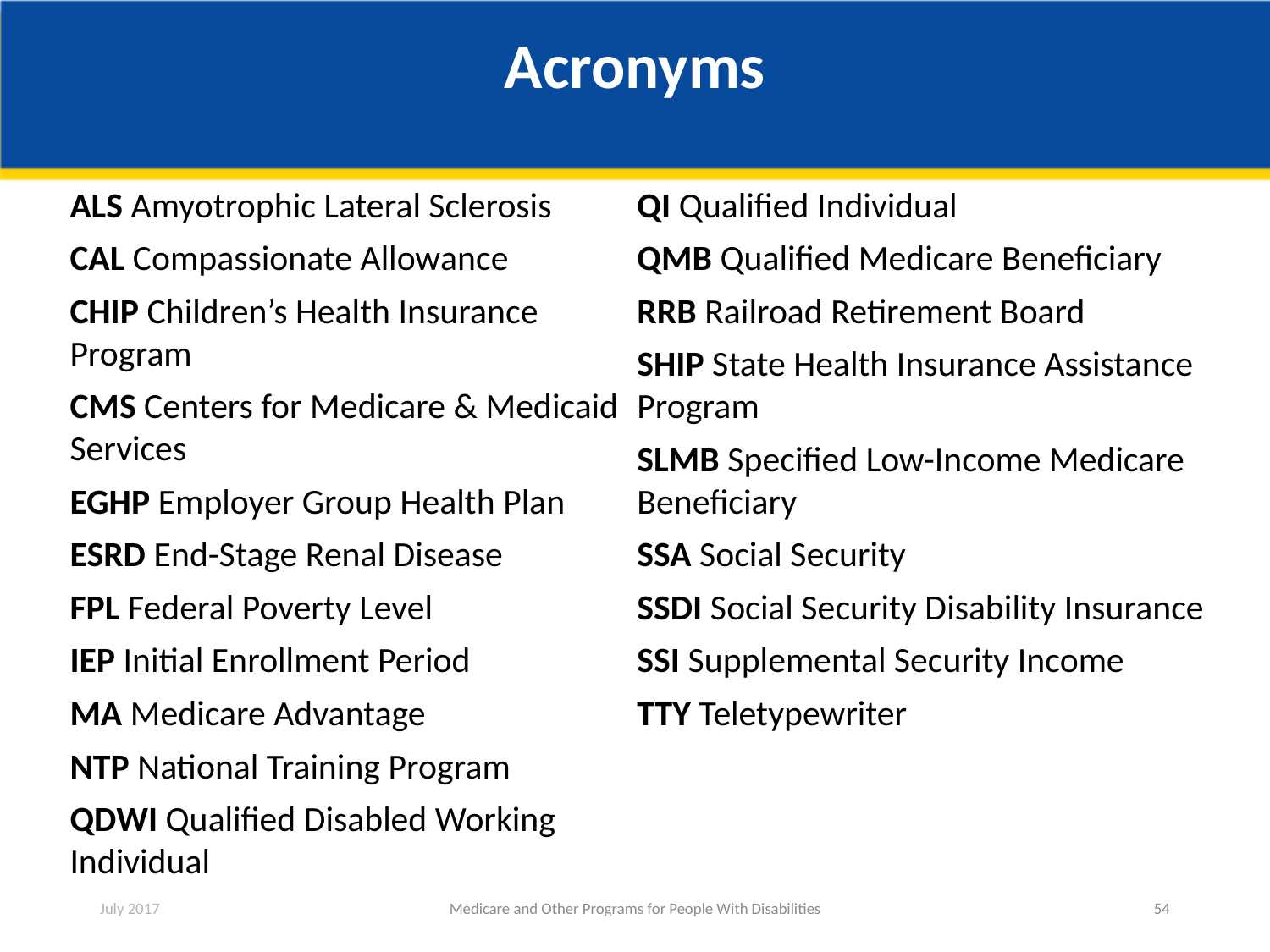

# Acronyms
ALS Amyotrophic Lateral Sclerosis
CAL Compassionate Allowance
CHIP Children’s Health Insurance Program
CMS Centers for Medicare & Medicaid Services
EGHP Employer Group Health Plan
ESRD End-Stage Renal Disease
FPL Federal Poverty Level
IEP Initial Enrollment Period
MA Medicare Advantage
NTP National Training Program
QDWI Qualified Disabled Working Individual
QI Qualified Individual
QMB Qualified Medicare Beneficiary
RRB Railroad Retirement Board
SHIP State Health Insurance Assistance Program
SLMB Specified Low-Income Medicare Beneficiary
SSA Social Security
SSDI Social Security Disability Insurance
SSI Supplemental Security Income
TTY Teletypewriter
July 2017
Medicare and Other Programs for People With Disabilities
54